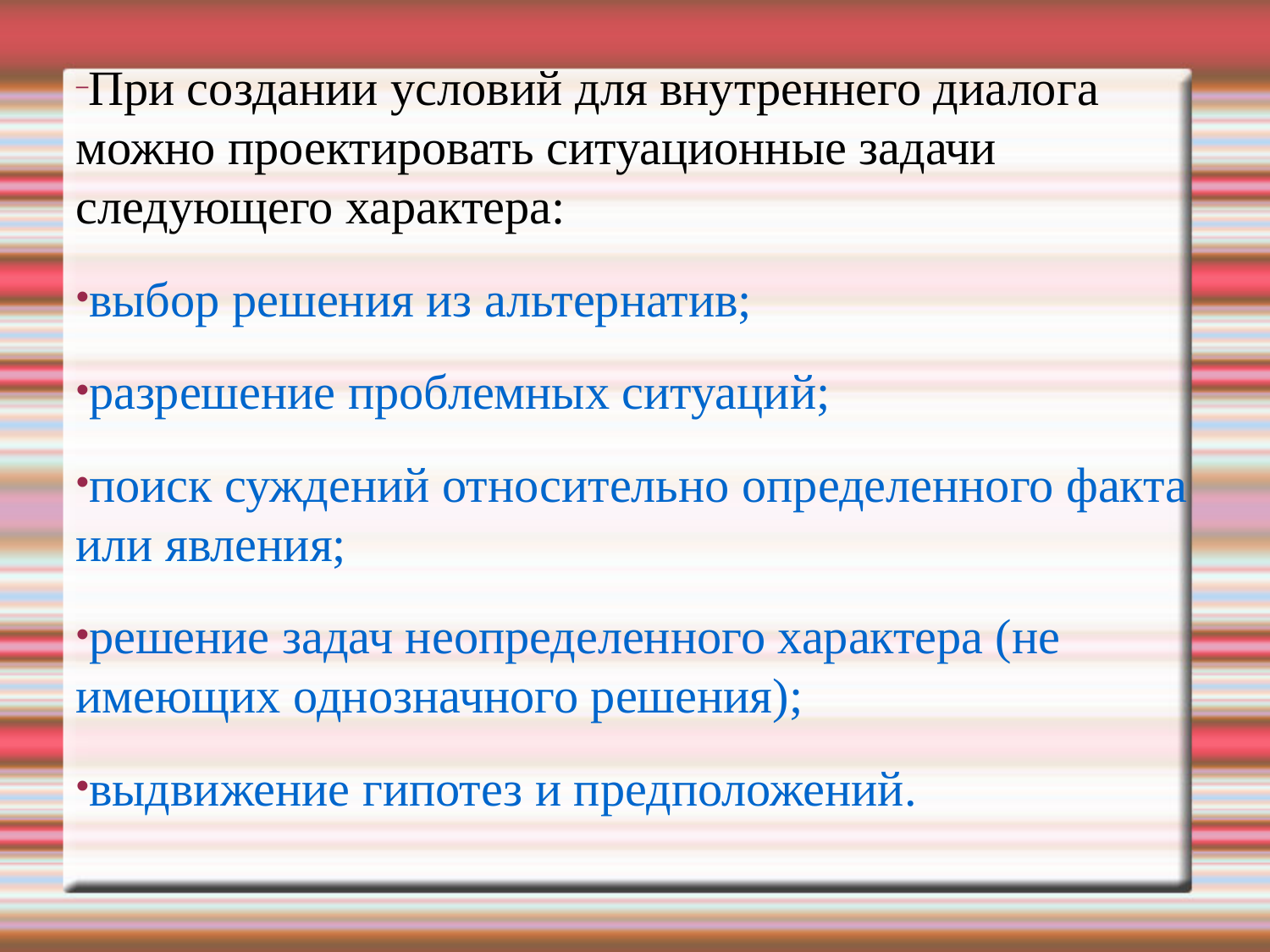

При создании условий для внутреннего диалога можно проектировать ситуационные задачи следующего характера:
выбор решения из альтернатив;
разрешение проблемных ситуаций;
поиск суждений относительно определенного факта или явления;
решение задач неопределенного характера (не имеющих однозначного решения);
выдвижение гипотез и предположений.